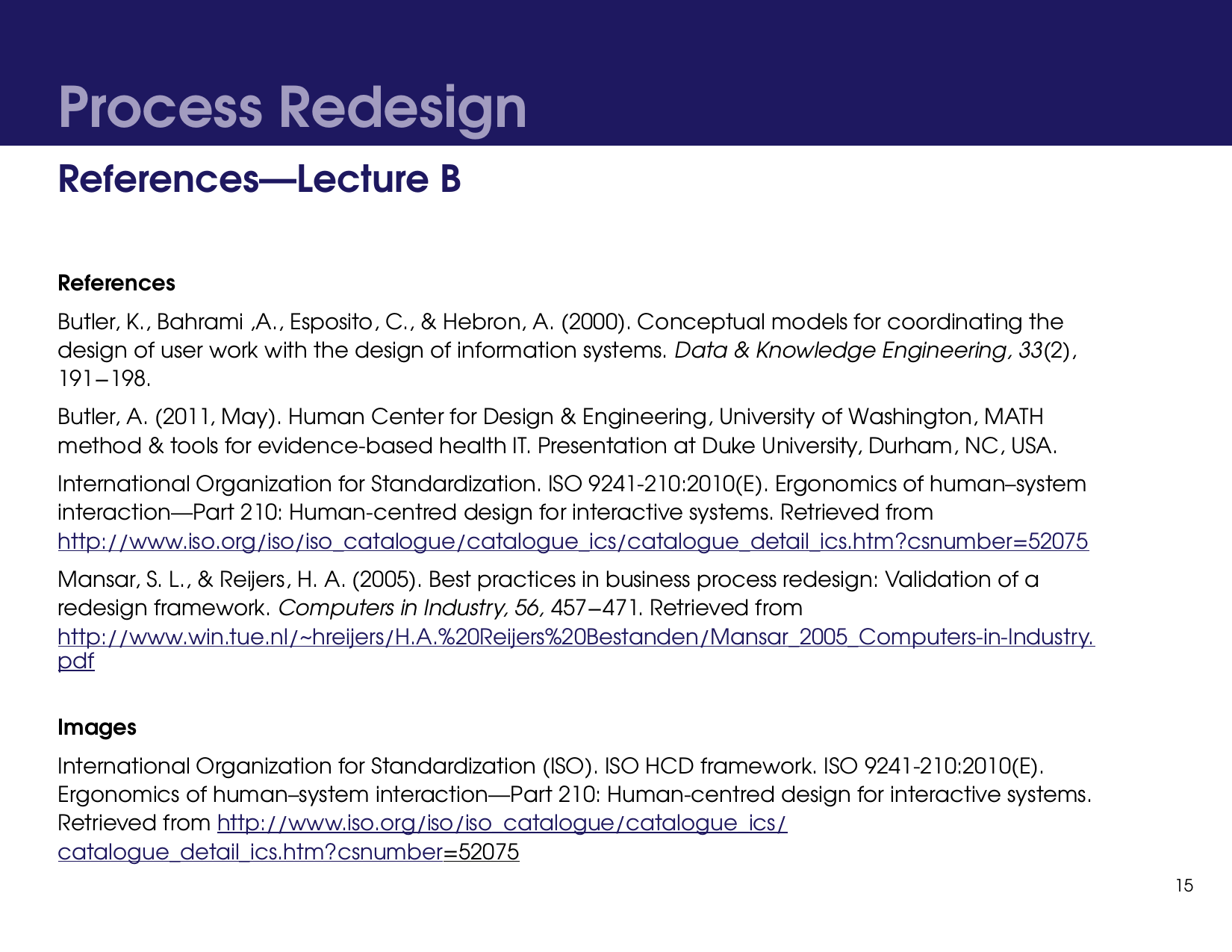

# Process Redesign
References—Lecture B
References
Butler, K., Bahrami ,A., Esposito, C., & Hebron, A. (2000). Conceptual models for coordinating the design of user work with the design of information systems. Data & Knowledge Engineering, 33(2), 191−198.
Butler, A. (2011, May). Human Center for Design & Engineering, University of Washington, MATH method & tools for evidence-based health IT. Presentation at Duke University, Durham, NC, USA.
International Organization for Standardization. ISO 9241-210:2010(E). Ergonomics of human–system interaction—Part 210: Human-centred design for interactive systems. Retrieved from http://www.iso.org/iso/iso_catalogue/catalogue_ics/catalogue_detail_ics.htm?csnumber=52075
Mansar, S. L., & Reijers, H. A. (2005). Best practices in business process redesign: Validation of a redesign framework. Computers in Industry, 56, 457−471. Retrieved from http://www.win.tue.nl/~hreijers/H.A.%20Reijers%20Bestanden/Mansar_2005_Computers-in-Industry.pdf
Images
International Organization for Standardization (ISO). ISO HCD framework. ISO 9241-210:2010(E). Ergonomics of human–system interaction—Part 210: Human-centred design for interactive systems. Retrieved from http://www.iso.org/iso/iso_catalogue/catalogue_ics/
catalogue_detail_ics.htm?csnumber=52075
15